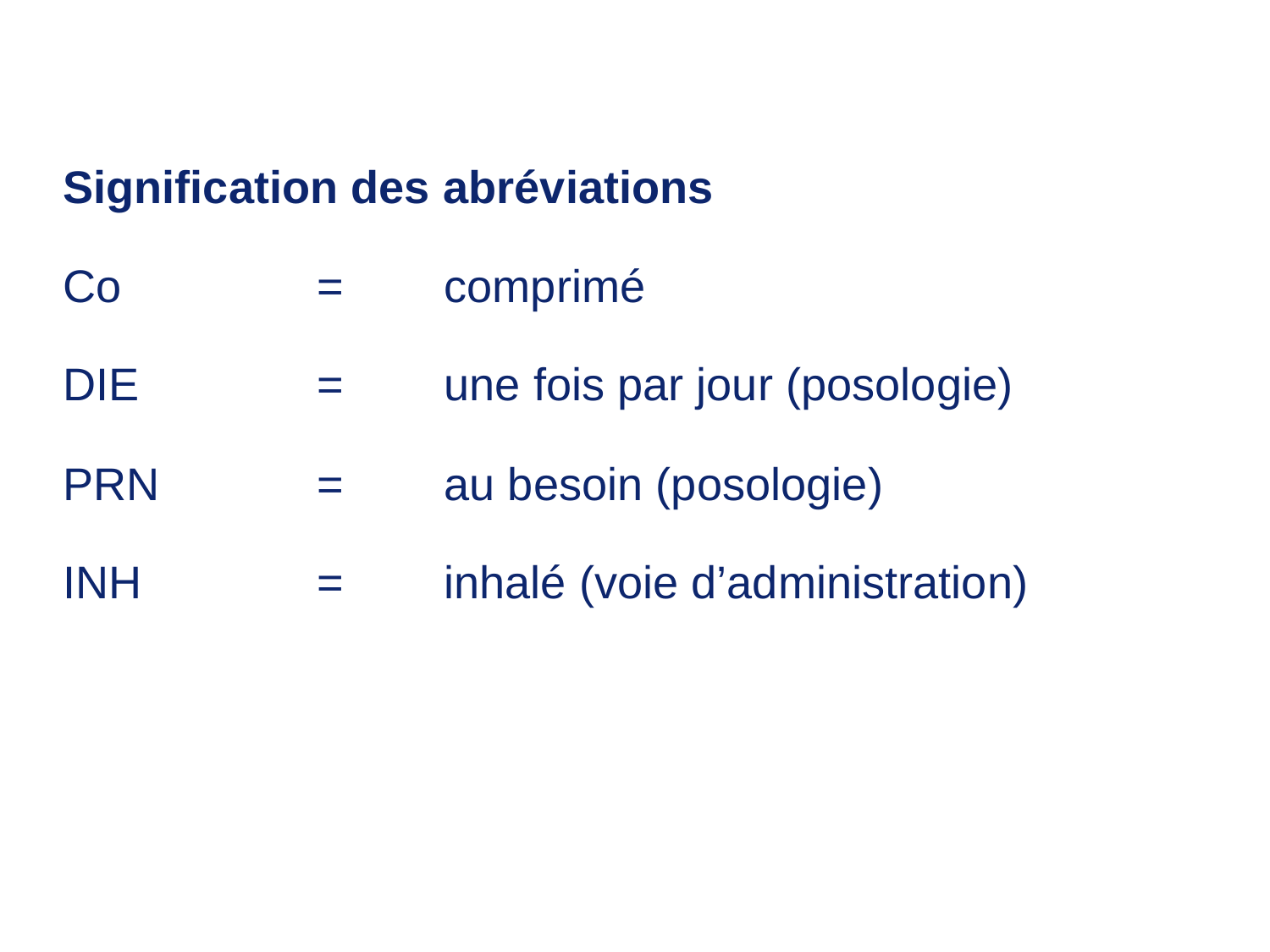

Signification des abréviations

Co 		=	comprimé

DIE		=	une fois par jour (posologie)

PRN		=	au besoin (posologie)

INH		=	inhalé (voie d’administration)